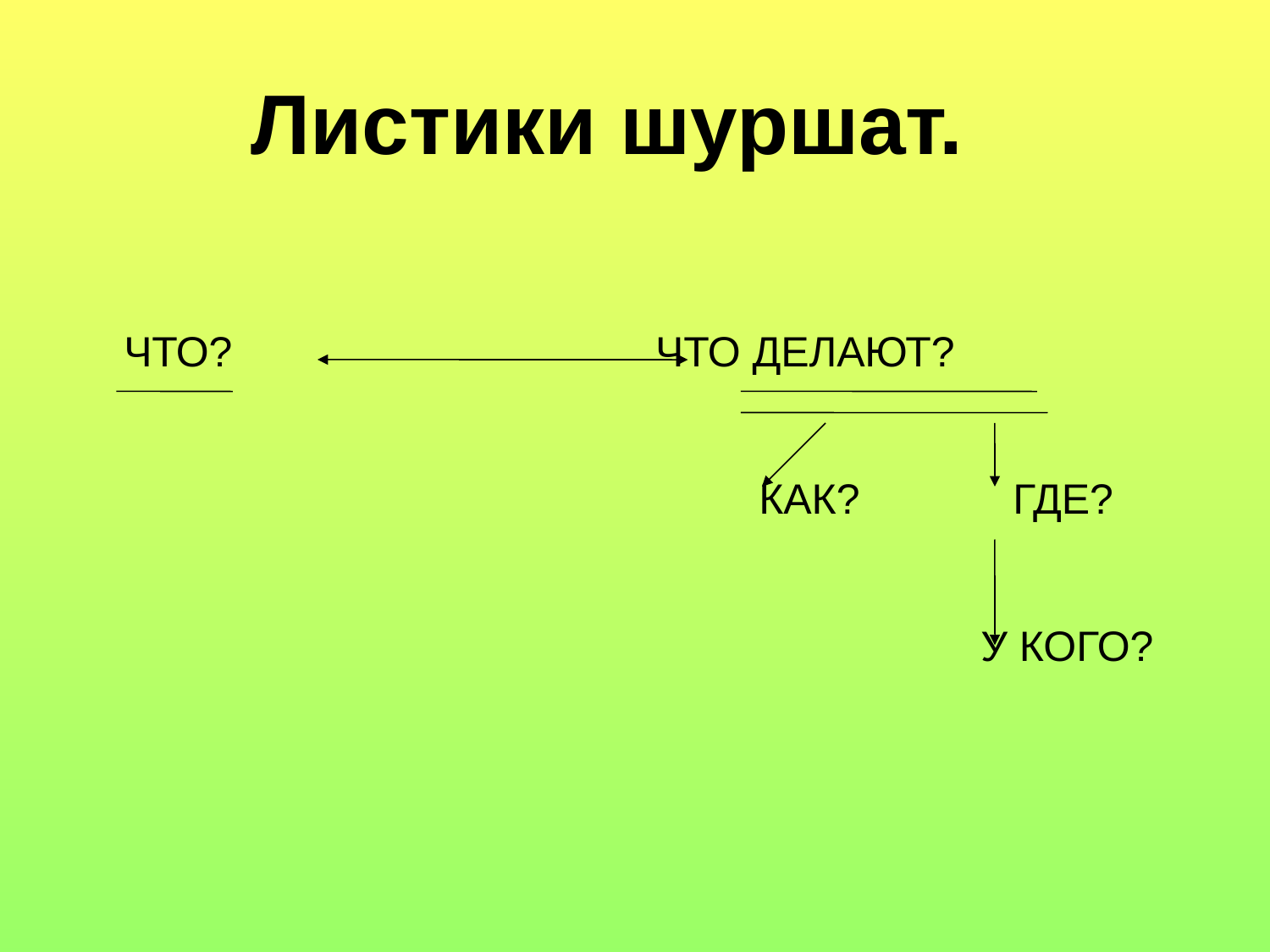

Листики шуршат.

	ЧТО?				  ЧТО ДЕЛАЮТ?

						КАК?		ГДЕ?

         						        У КОГО?